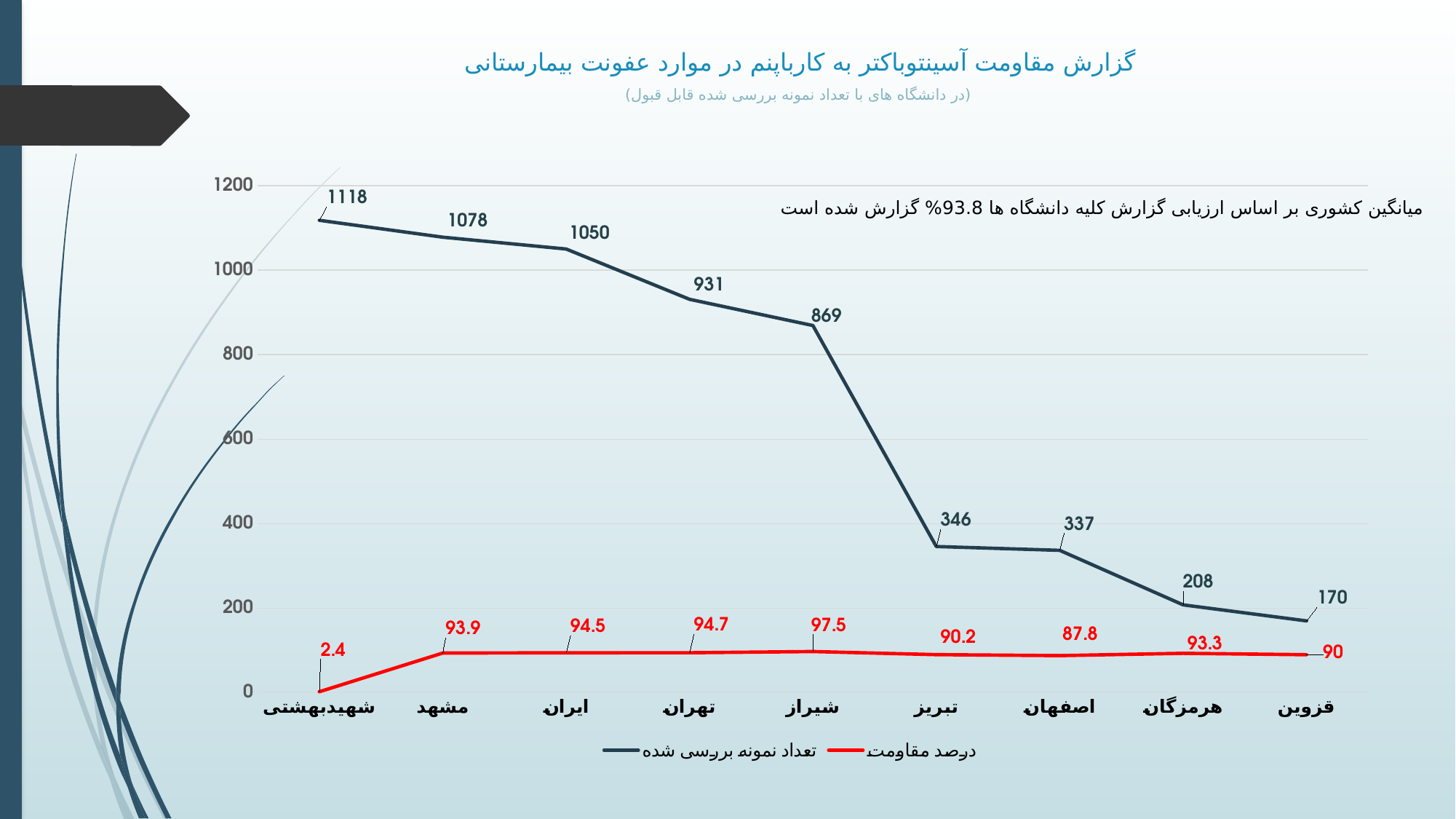

# گزارش مقاومت آسینتوباکتر به کارباپنم در موارد عفونت بیمارستانی (در دانشگاه های با تعداد نمونه بررسی شده قابل قبول)

### Chart

| Category | تعداد نمونه بررسی شده | درصد مقاومت |
|---|---|---|
| شهیدبهشتی | 1118.0 | 2.4 |
| مشهد | 1078.0 | 93.9 |
| ایران | 1050.0 | 94.5 |
| تهران | 931.0 | 94.7 |
| شیراز | 869.0 | 97.5 |
| تبریز | 346.0 | 90.2 |
| اصفهان | 337.0 | 87.8 |
| هرمزگان | 208.0 | 93.3 |
| قزوین | 170.0 | 90.0 |
میانگین کشوری بر اساس ارزیابی گزارش کلیه دانشگاه ها 93.8% گزارش شده است